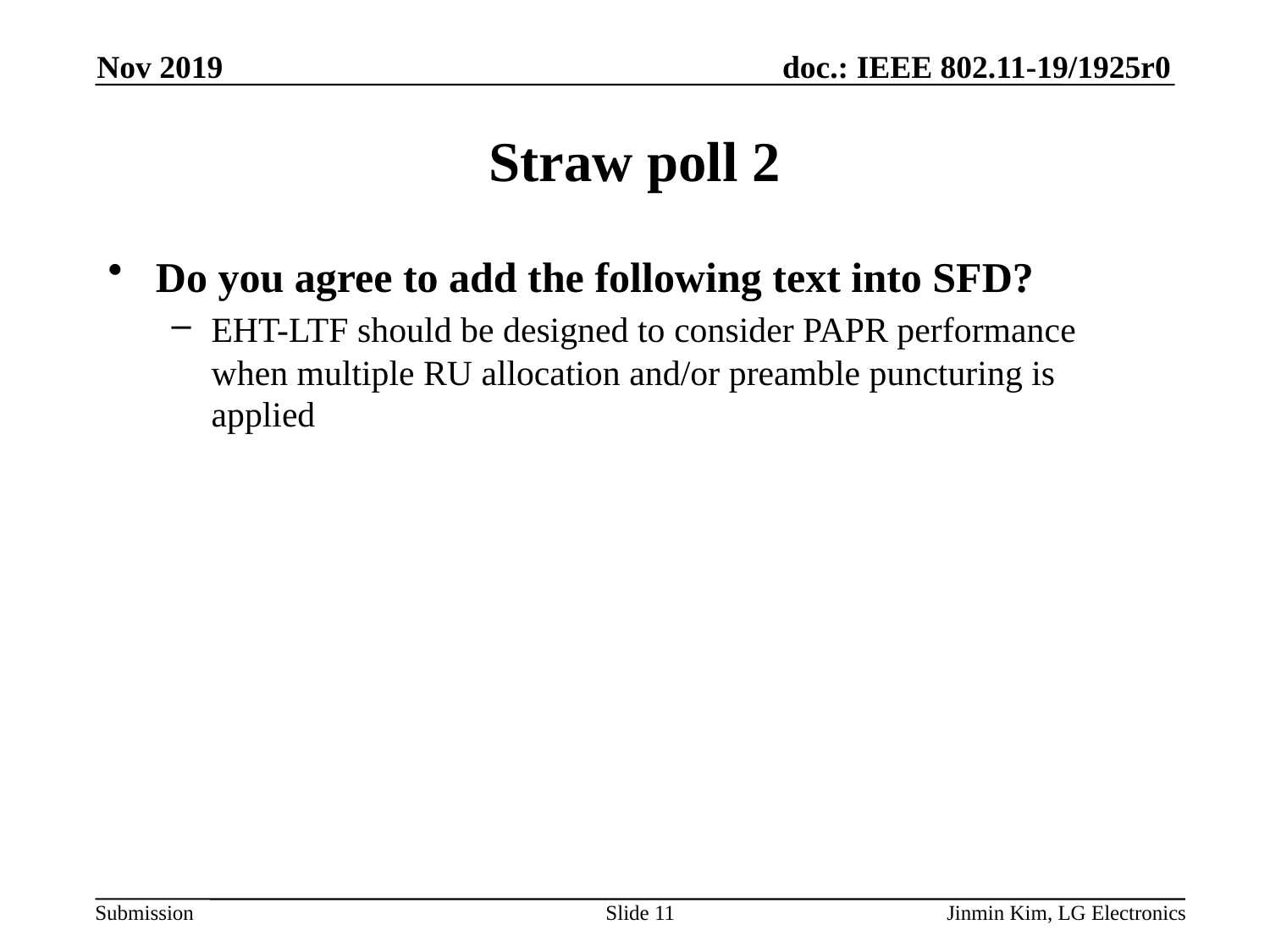

Nov 2019
# Straw poll 2
Do you agree to add the following text into SFD?
EHT-LTF should be designed to consider PAPR performance when multiple RU allocation and/or preamble puncturing is applied

Slide 11
Jinmin Kim, LG Electronics